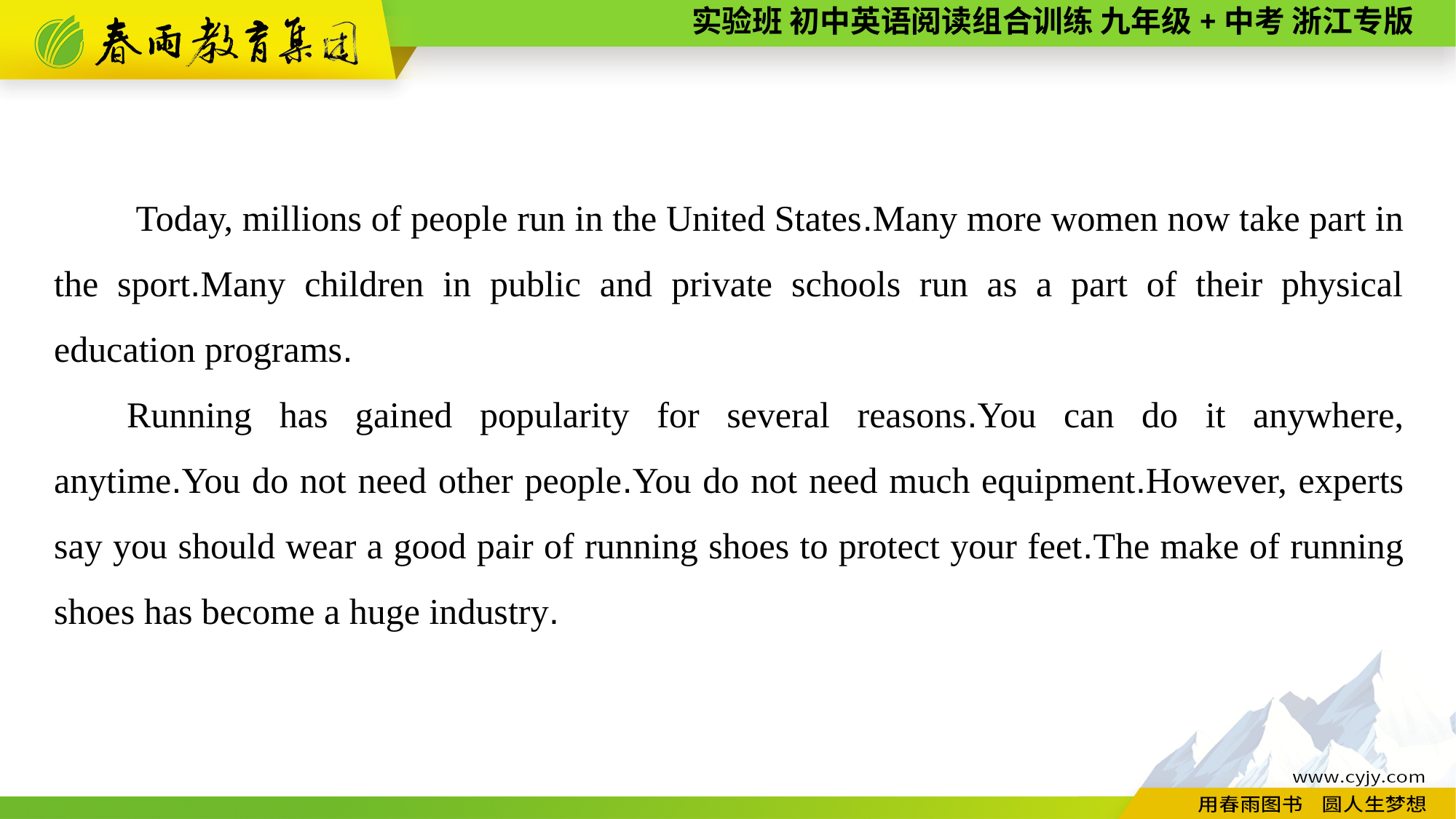

Today, millions of people run in the United States.Many more women now take part in the sport.Many children in public and private schools run as a part of their physical education programs.
Running has gained popularity for several reasons.You can do it anywhere, anytime.You do not need other people.You do not need much equipment.However, experts say you should wear a good pair of running shoes to protect your feet.The make of running shoes has become a huge industry.